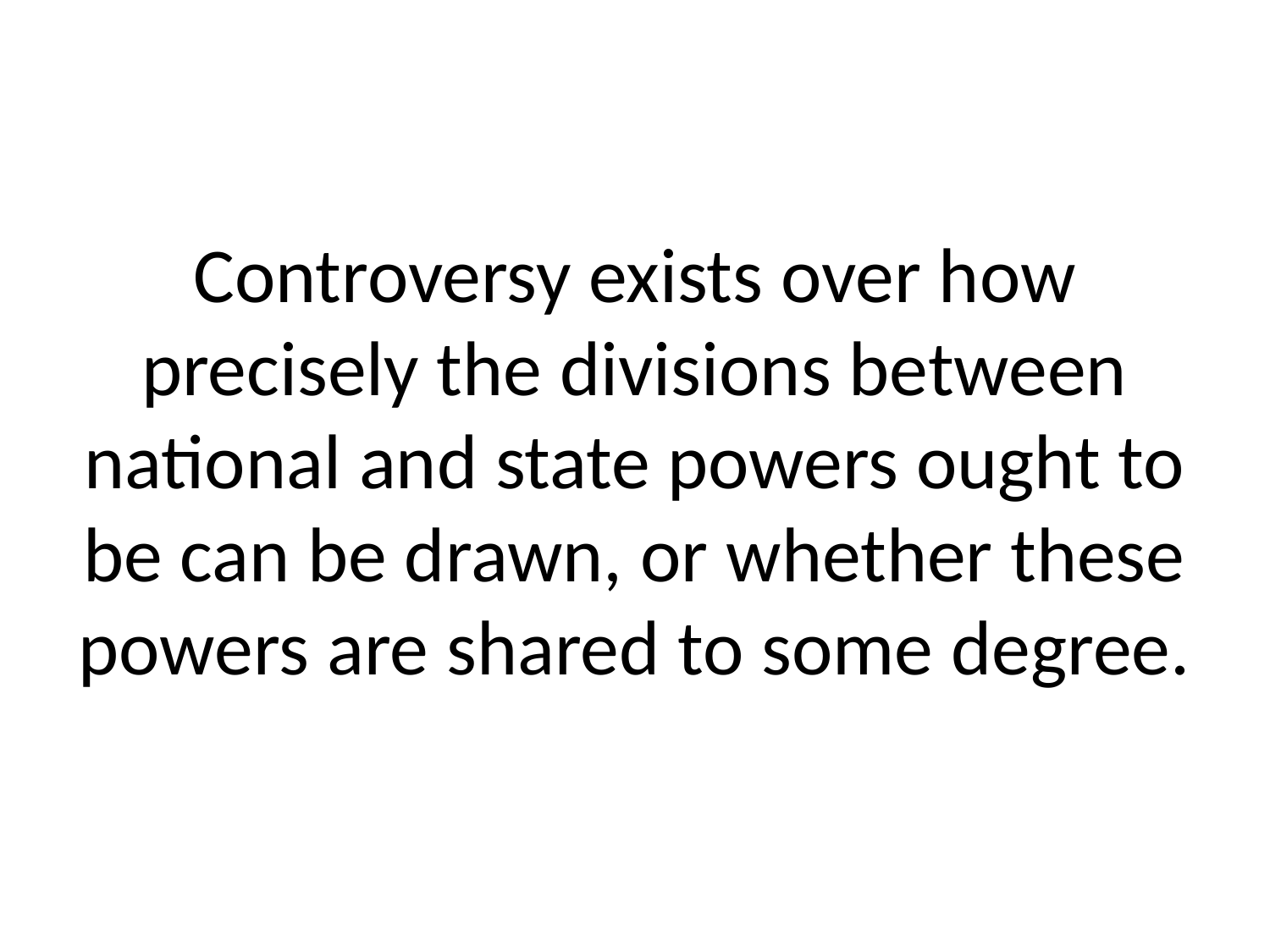

# Controversy exists over how precisely the divisions between national and state powers ought to be can be drawn, or whether these powers are shared to some degree.